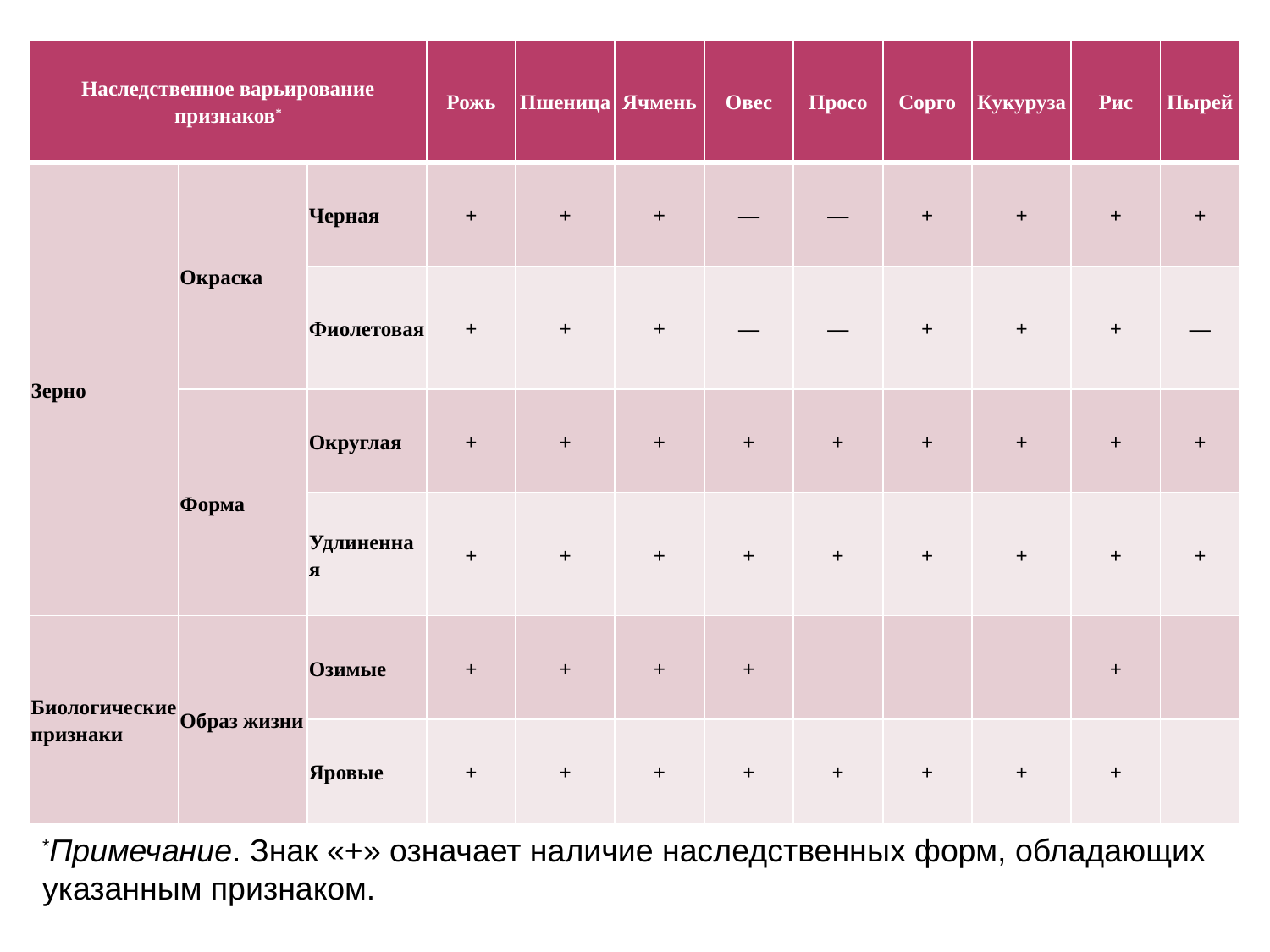

| Наследственное варьирование признаков\* |  |  | Рожь | Пшеница | Ячмень | Овес | Просо | Сорго | Кукуруза | Рис | Пырей |
| --- | --- | --- | --- | --- | --- | --- | --- | --- | --- | --- | --- |
| Зерно | Окраска | Черная | + | + | + | — | — | + | + | + | + |
|  |  | Фиолетовая | + | + | + | — | — | + | + | + | — |
|  | Форма | Округлая | + | + | + | + | + | + | + | + | + |
|  |  | Удлиненная | + | + | + | + | + | + | + | + | + |
| Биологические признаки | Образ жизни | Озимые | + | + | + | + |  |  |  | + |  |
|  |  | Яровые | + | + | + | + | + | + | + | + |  |
*Примечание. Знак «+» означает наличие наследственных форм, обладающих указанным признаком.